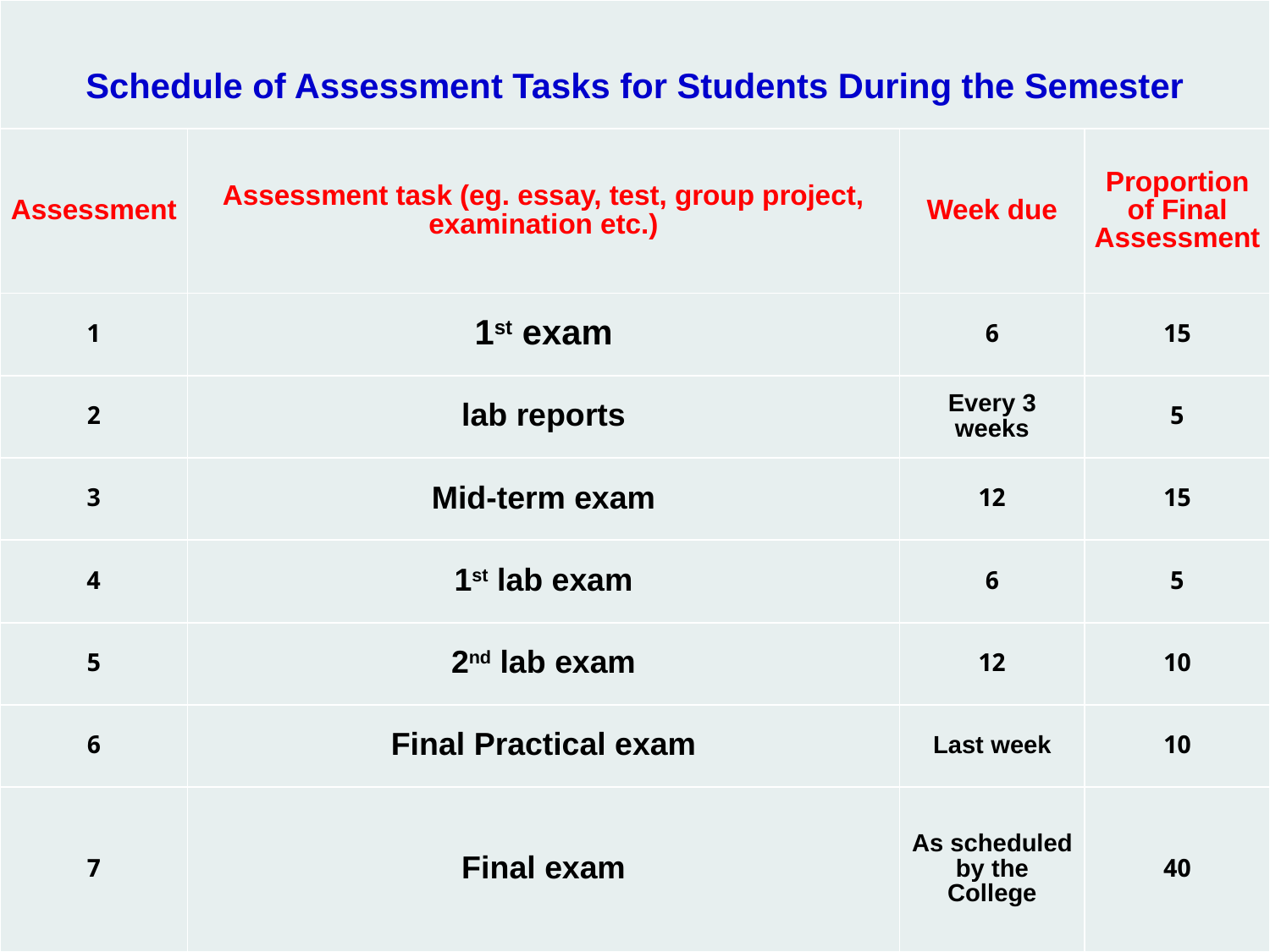

| Schedule of Assessment Tasks for Students During the Semester |  |  |  |
| --- | --- | --- | --- |
| Assessment | Assessment task (eg. essay, test, group project, examination etc.) | Week due | Proportion of Final Assessment |
| 1 | 1st exam | 6 | 15 |
| 2 | lab reports | Every 3 weeks | 5 |
| 3 | Mid-term exam | 12 | 15 |
| 4 | 1st lab exam | 6 | 5 |
| 5 | 2nd lab exam | 12 | 10 |
| 6 | Final Practical exam | Last week | 10 |
| 7 | Final exam | As scheduled by the College | 40 |
#